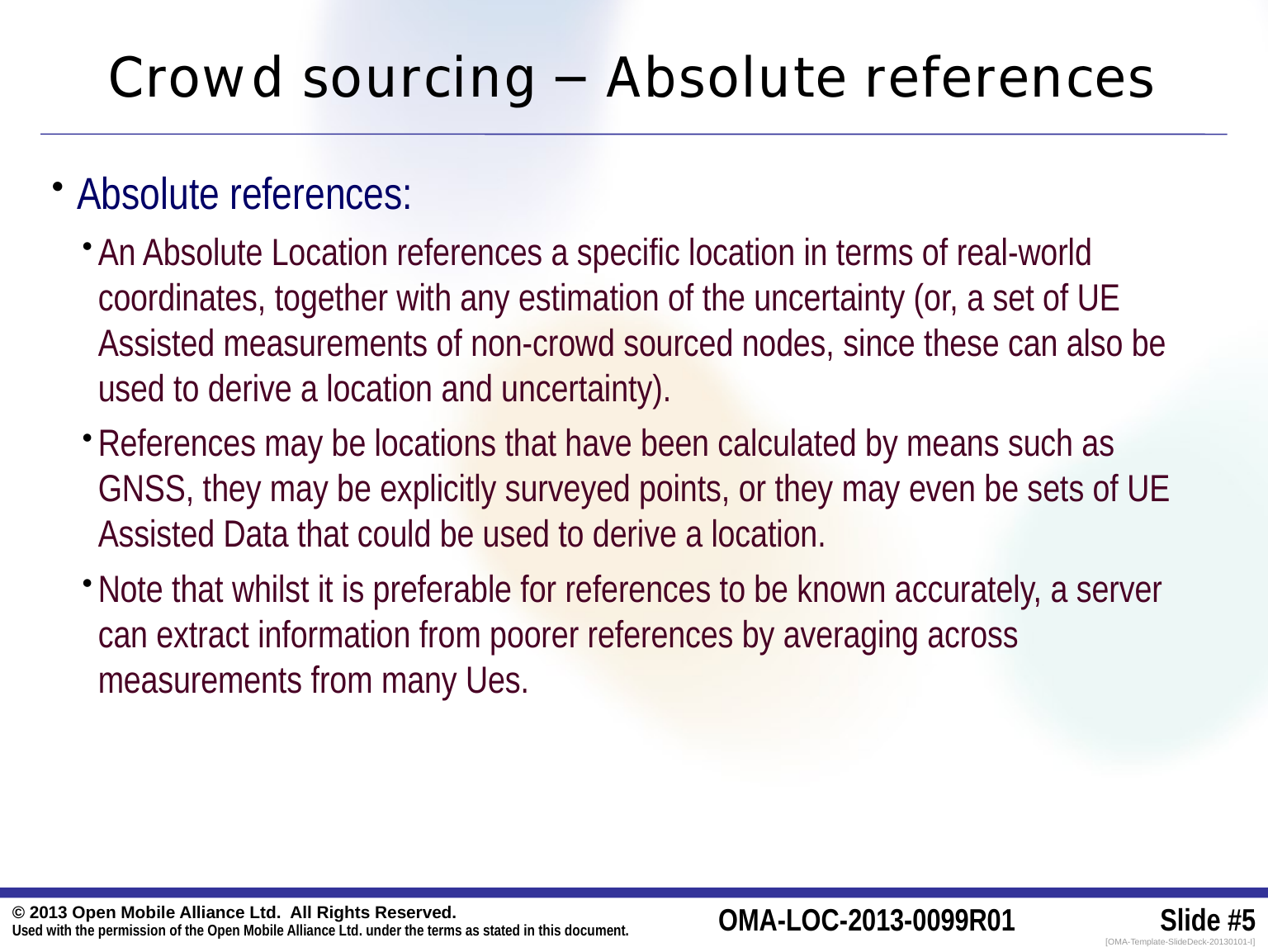

# Crowd sourcing – Absolute references
 Absolute references:
An Absolute Location references a specific location in terms of real-world coordinates, together with any estimation of the uncertainty (or, a set of UE Assisted measurements of non-crowd sourced nodes, since these can also be used to derive a location and uncertainty).
References may be locations that have been calculated by means such as GNSS, they may be explicitly surveyed points, or they may even be sets of UE Assisted Data that could be used to derive a location.
Note that whilst it is preferable for references to be known accurately, a server can extract information from poorer references by averaging across measurements from many Ues.